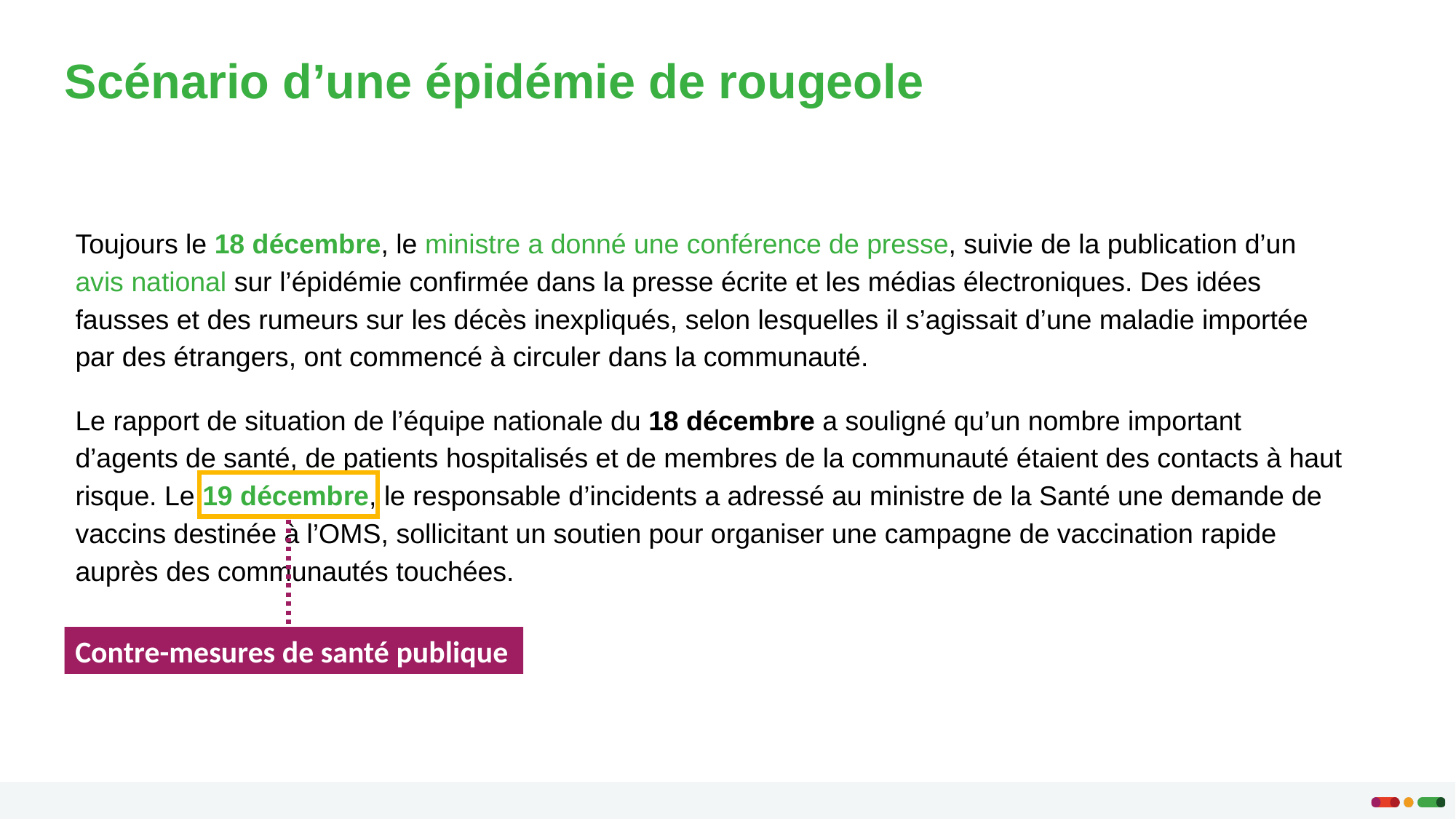

# Scénario d’une épidémie de rougeole
Toujours le 18 décembre, le ministre a donné une conférence de presse, suivie de la publication d’un avis national sur l’épidémie confirmée dans la presse écrite et les médias électroniques. Des idées fausses et des rumeurs sur les décès inexpliqués, selon lesquelles il s’agissait d’une maladie importée par des étrangers, ont commencé à circuler dans la communauté.

Le rapport de situation de l’équipe nationale du 18 décembre a souligné qu’un nombre important d’agents de santé, de patients hospitalisés et de membres de la communauté étaient des contacts à haut risque. Le 19 décembre, le responsable d’incidents a adressé au ministre de la Santé une demande de vaccins destinée à l’OMS, sollicitant un soutien pour organiser une campagne de vaccination rapide auprès des communautés touchées.

Contre-mesures de santé publique